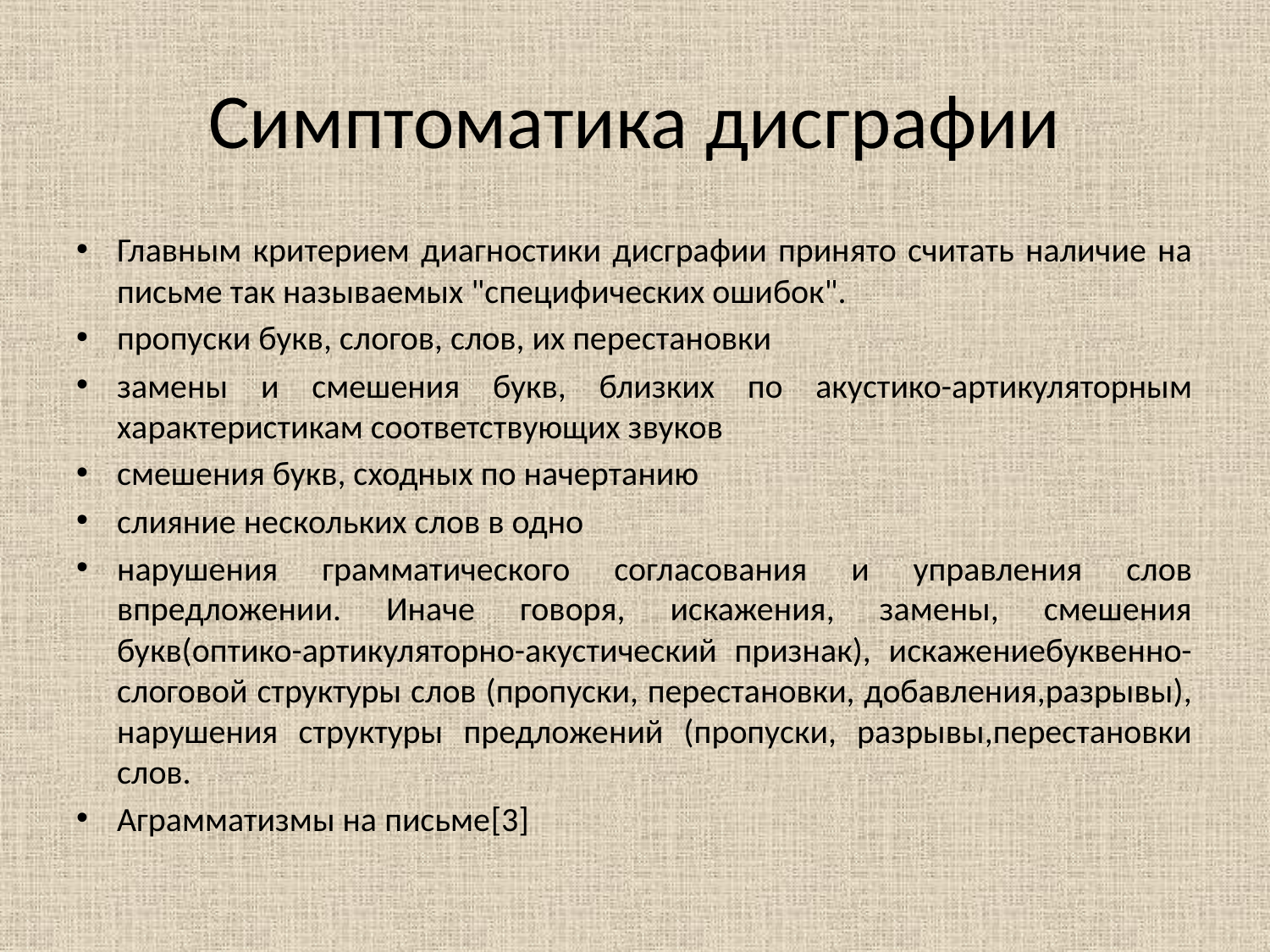

# Симптоматика дисграфии
Главным критерием диагностики дисграфии принято считать наличие на письме так называемых "специфических ошибок".
пропуски букв, слогов, слов, их перестановки
замены и смешения букв, близких по акустико-артикуляторным характеристикам соответствующих звуков
смешения букв, сходных по начертанию
слияние нескольких слов в одно
нарушения грамматического согласования и управления слов впредложении. Иначе говоря, искажения, замены, смешения букв(оптико-артикуляторно-акустический признак), искажениебуквенно-слоговой структуры слов (пропуски, перестановки, добавления,разрывы), нарушения структуры предложений (пропуски, разрывы,перестановки слов.
Аграмматизмы на письме[3]